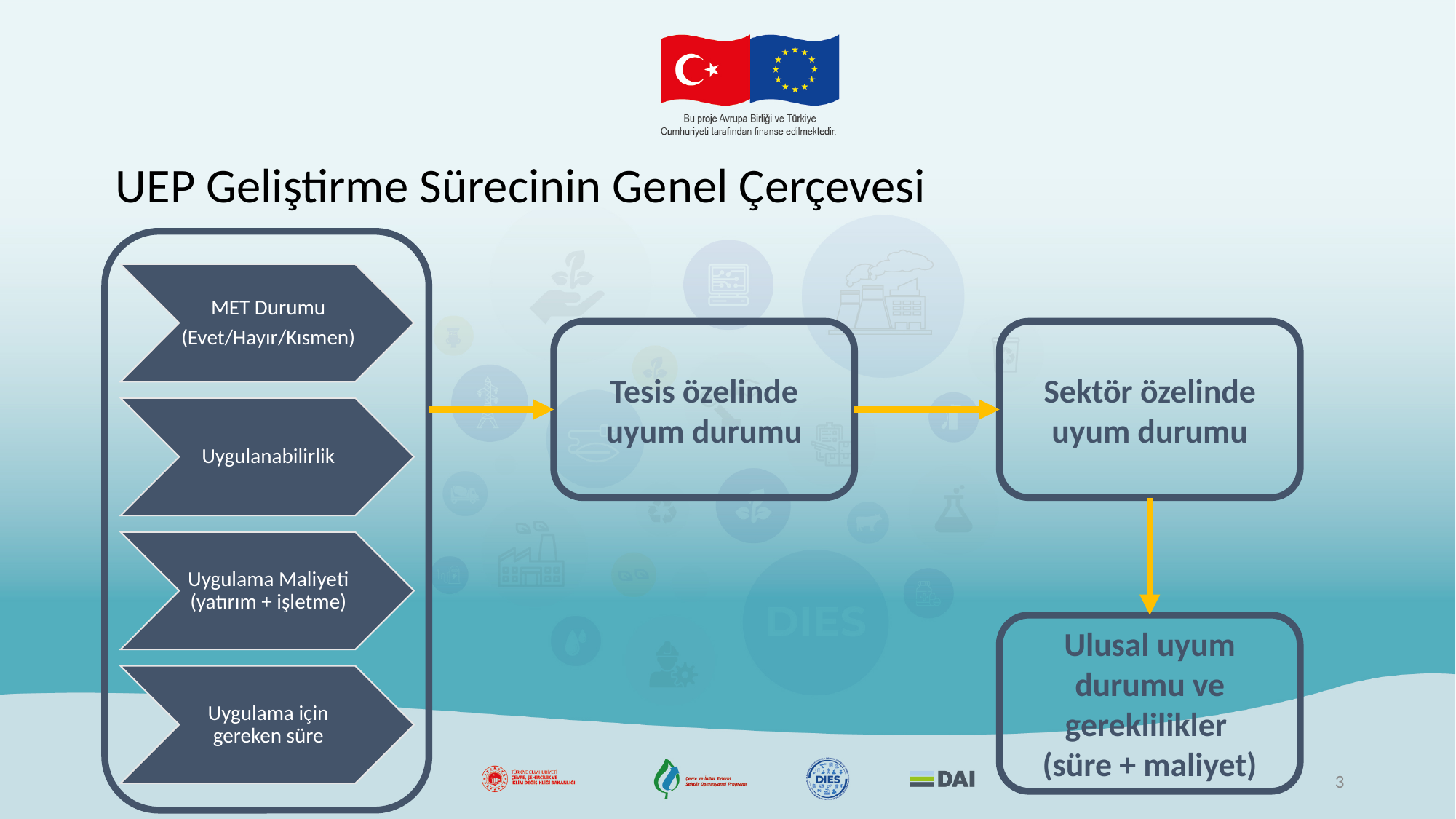

# UEP Geliştirme Sürecinin Genel Çerçevesi

MET Durumu
(Evet/Hayır/Kısmen)
Uygulanabilirlik
Uygulama Maliyeti (yatırım + işletme)
Uygulama için gereken süre
Tesis özelinde uyum durumu
Sektör özelinde uyum durumu
Ulusal uyum durumu ve gereklilikler
(süre + maliyet)
3